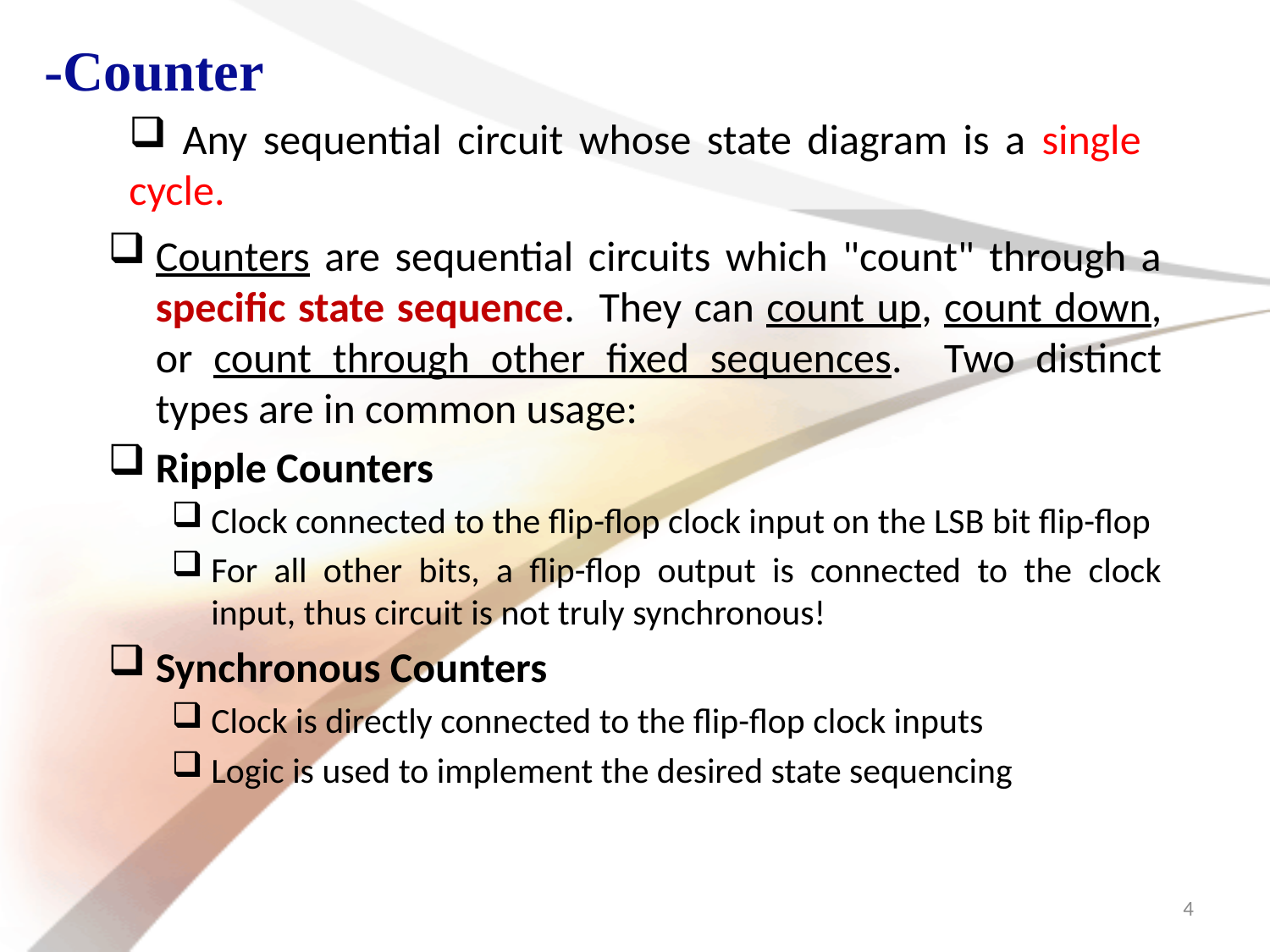

# -Counter
 Any sequential circuit whose state diagram is a single cycle.
Counters are sequential circuits which "count" through a specific state sequence.  They can count up, count down, or count through other fixed sequences.  Two distinct types are in common usage:
Ripple Counters
Clock connected to the flip-flop clock input on the LSB bit flip-flop
For all other bits, a flip-flop output is connected to the clock input, thus circuit is not truly synchronous!
Synchronous Counters
Clock is directly connected to the flip-flop clock inputs
Logic is used to implement the desired state sequencing
4